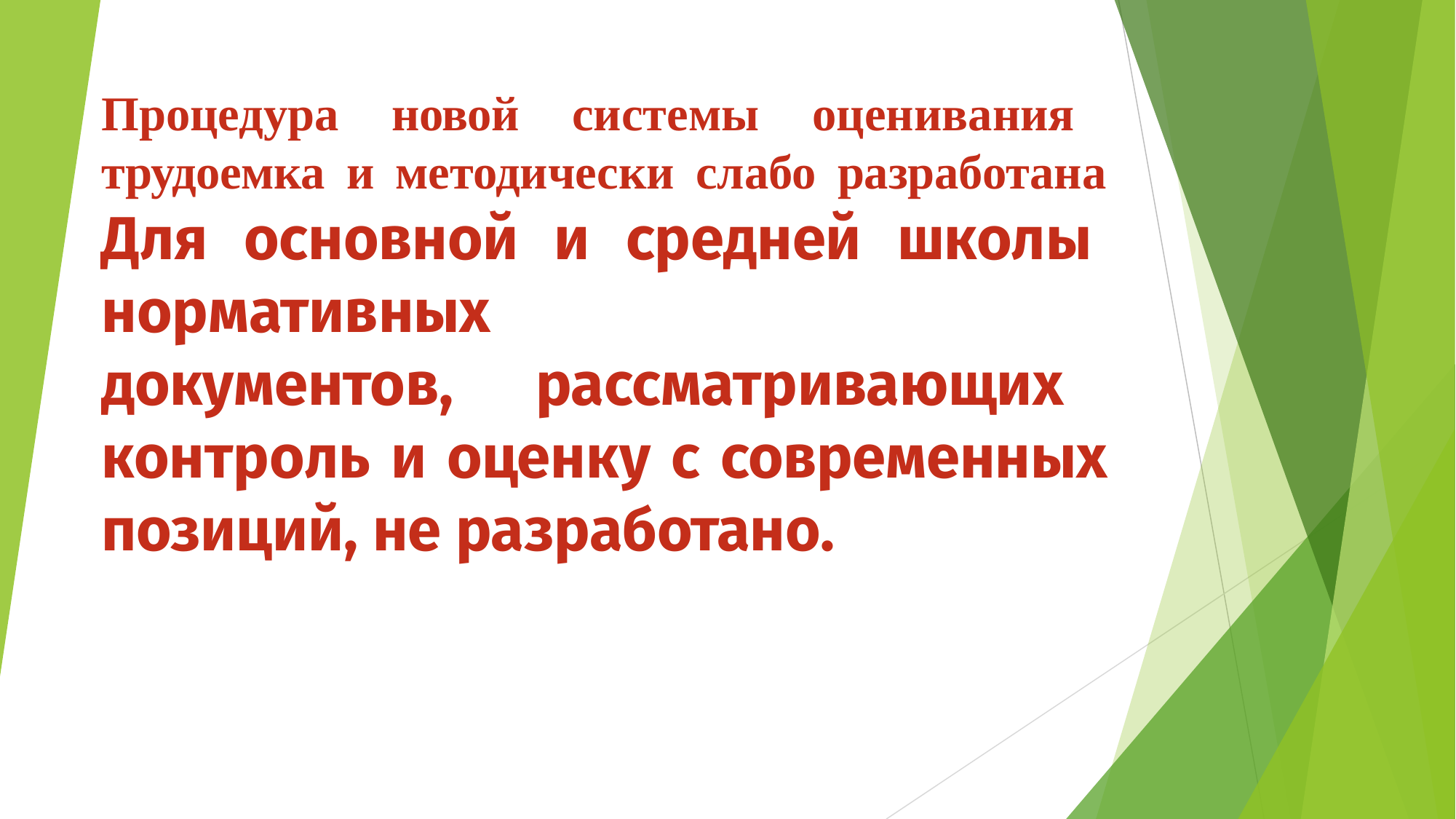

# Процедура новой системы оценивания  трудоемка и методически слабо разработана  Для основной и средней школы  нормативных
документов, рассматривающих  контроль и оценку с современных  позиций, не разработано.